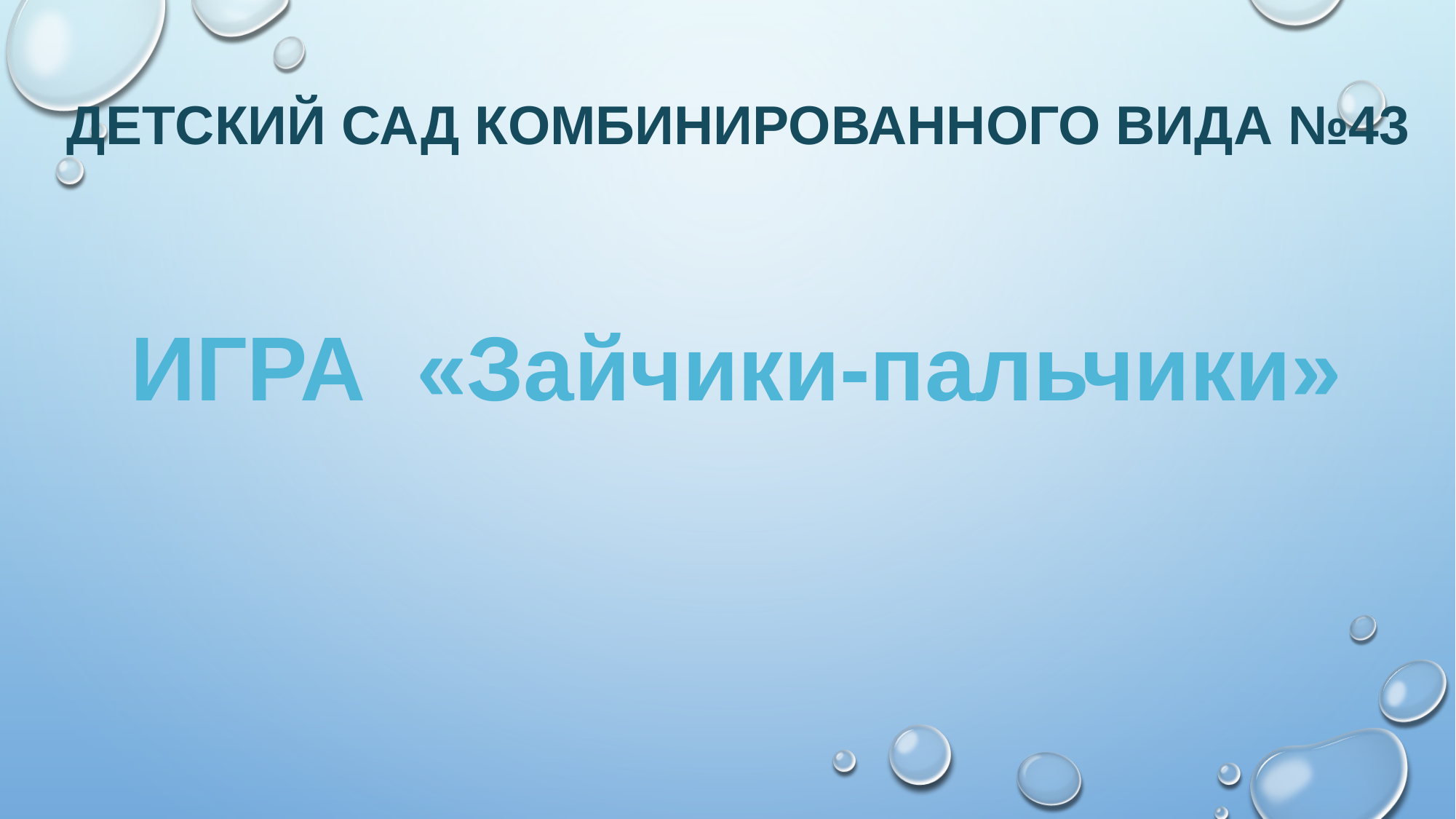

ДЕТСКИЙ САД КОМБИНИРОВАННОГО ВИДА №43
ИГРА  «Зайчики-пальчики»